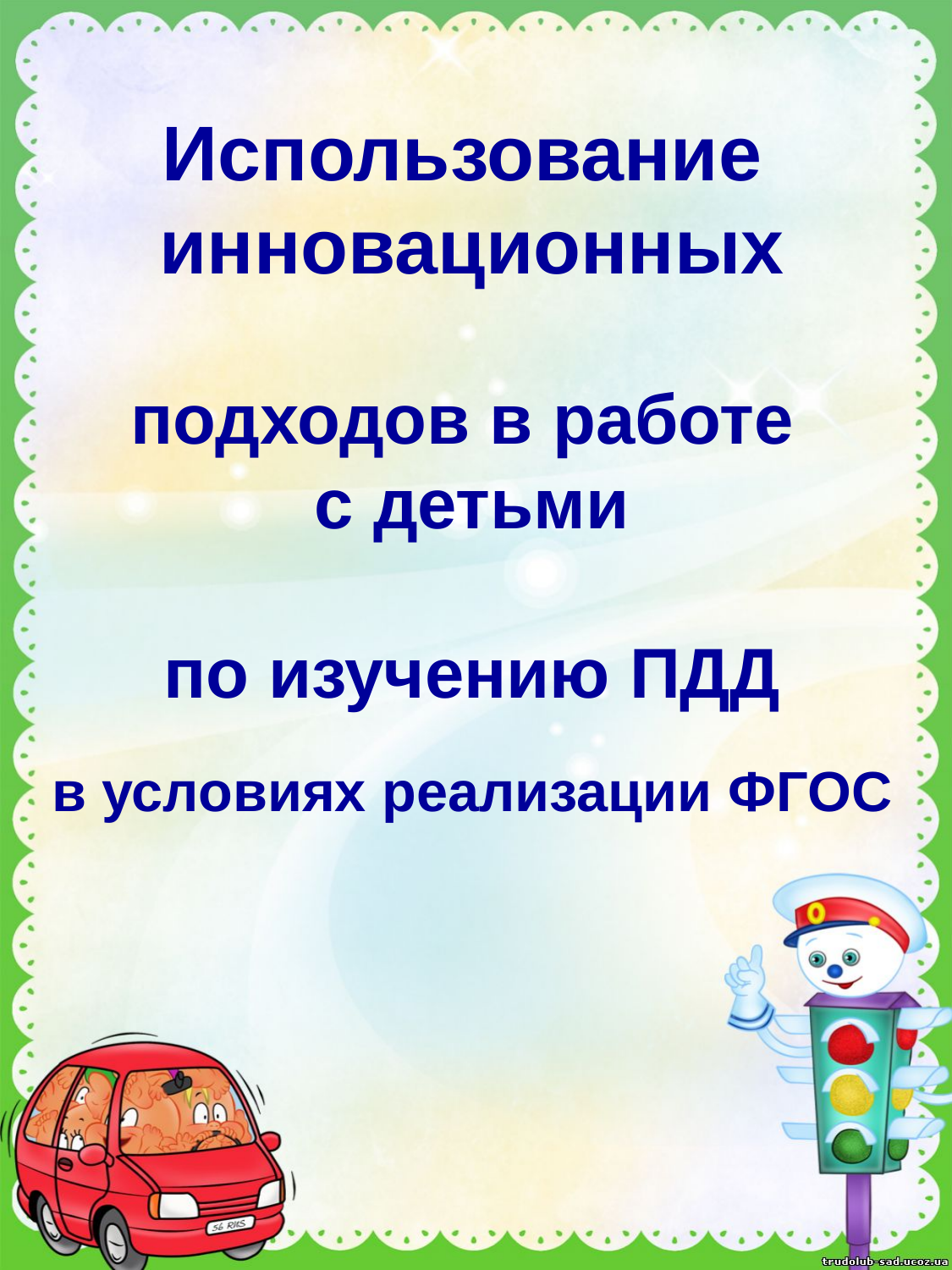

# Использование  инновационных подходов в работе  с детьми по изучению ПДД в условиях реализации ФГОС